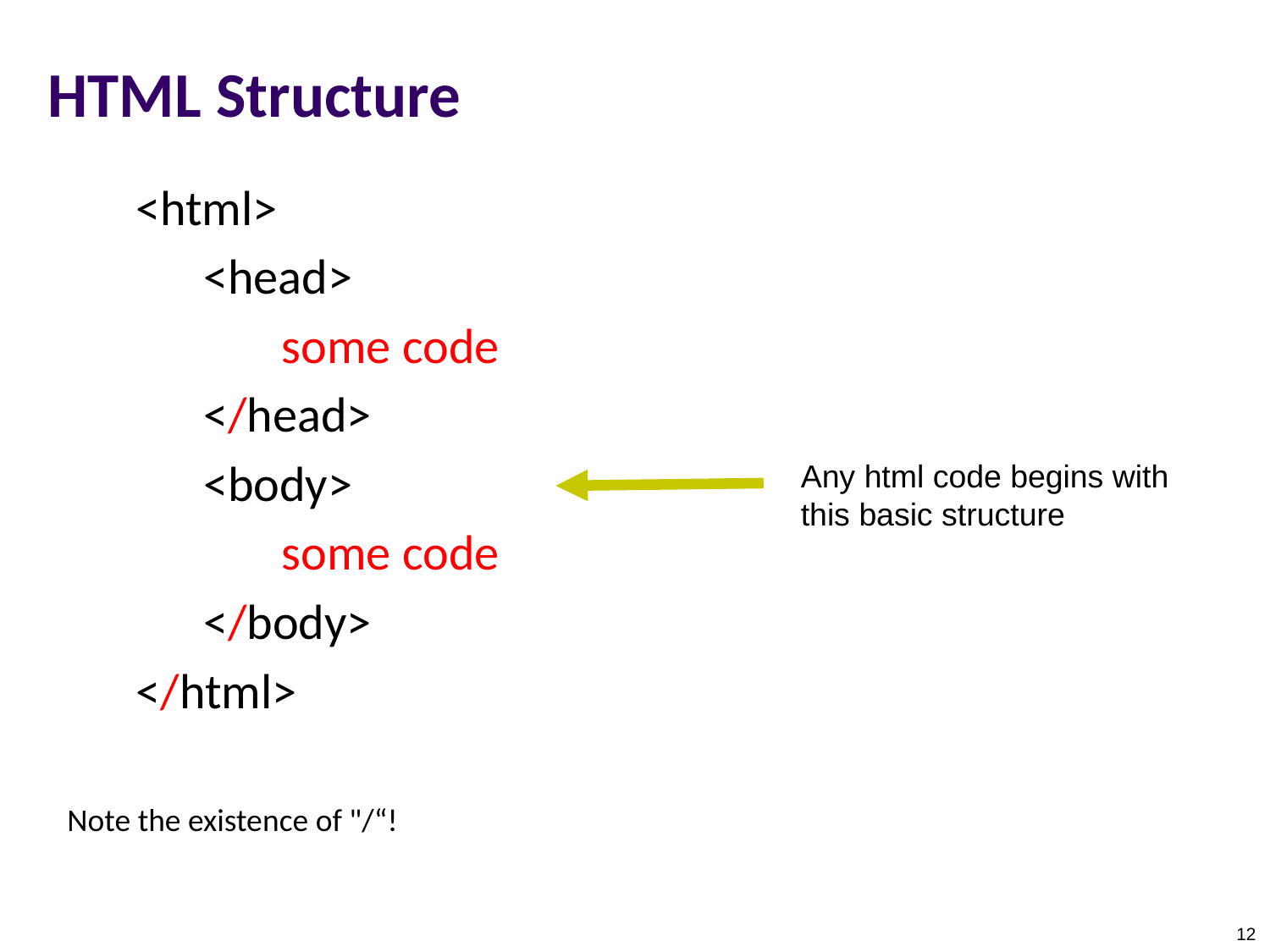

# HTML Structure
<html>
      <head>
             some code
      </head>
      <body>
             some code
      </body>
</html>
Any html code begins with this basic structure
Note the existence of "/“!

12